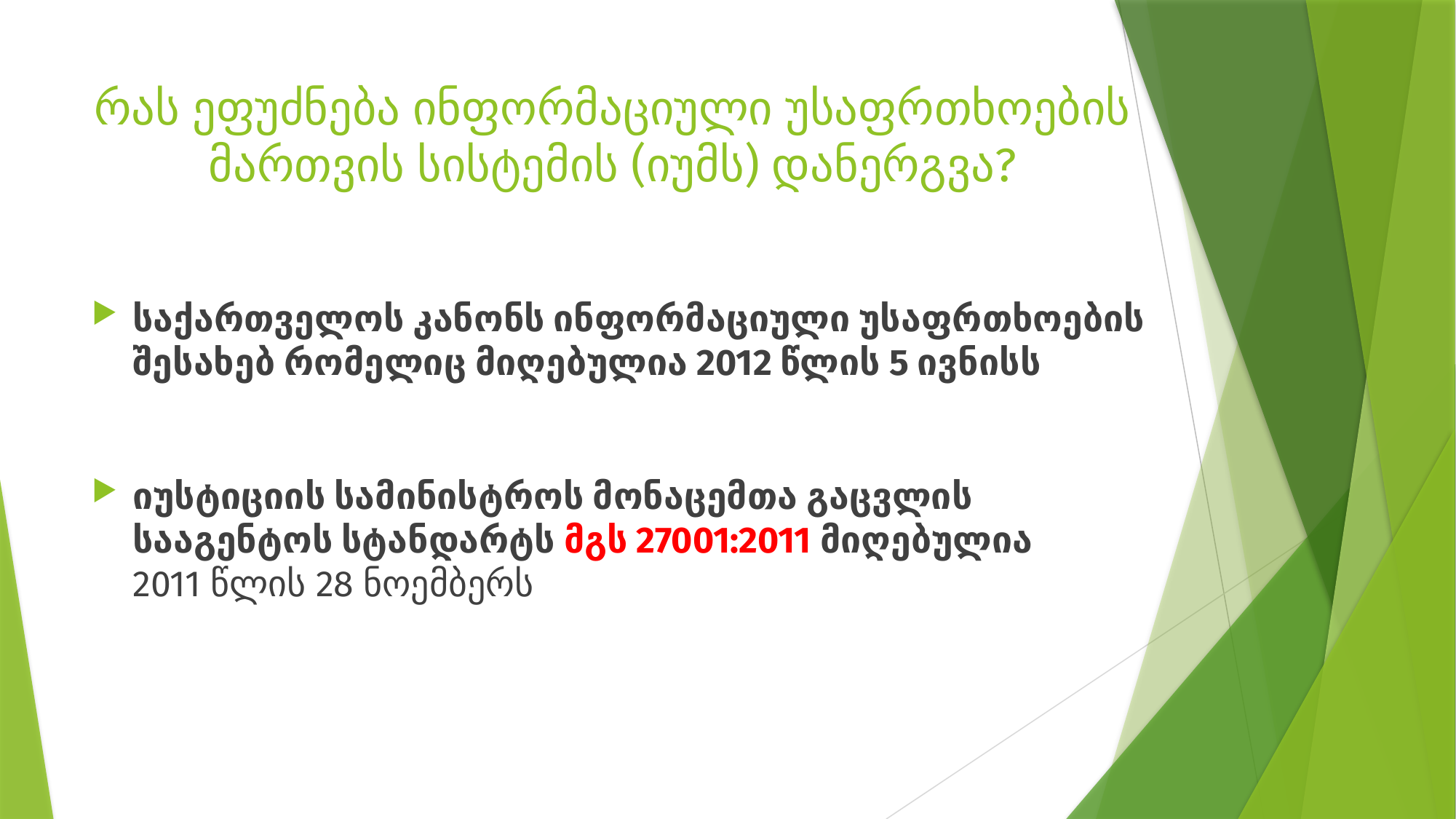

# რას ეფუძნება ინფორმაციული უსაფრთხოების მართვის სისტემის (იუმს) დანერგვა?
საქართველოს კანონს ინფორმაციული უსაფრთხოების შესახებ რომელიც მიღებულია 2012 წლის 5 ივნისს
იუსტიციის სამინისტროს მონაცემთა გაცვლის სააგენტოს სტანდარტს მგს 27001:2011 მიღებულია 2011 წლის 28 ნოემბერს